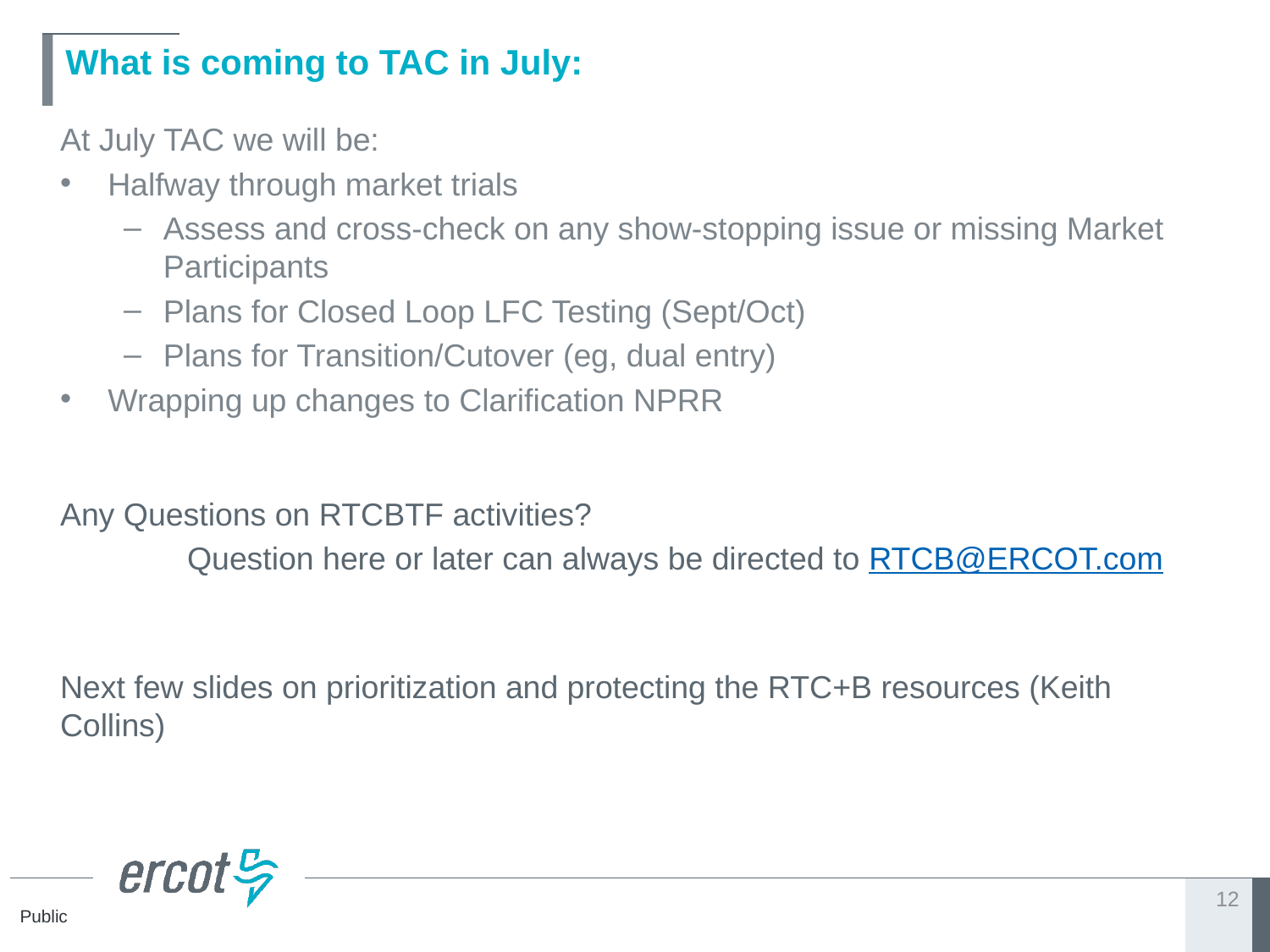

# What is coming to TAC in July:
At July TAC we will be:
Halfway through market trials
Assess and cross-check on any show-stopping issue or missing Market Participants
Plans for Closed Loop LFC Testing (Sept/Oct)
Plans for Transition/Cutover (eg, dual entry)
Wrapping up changes to Clarification NPRR

Any Questions on RTCBTF activities?
	Question here or later can always be directed to RTCB@ERCOT.com

Next few slides on prioritization and protecting the RTC+B resources (Keith Collins)